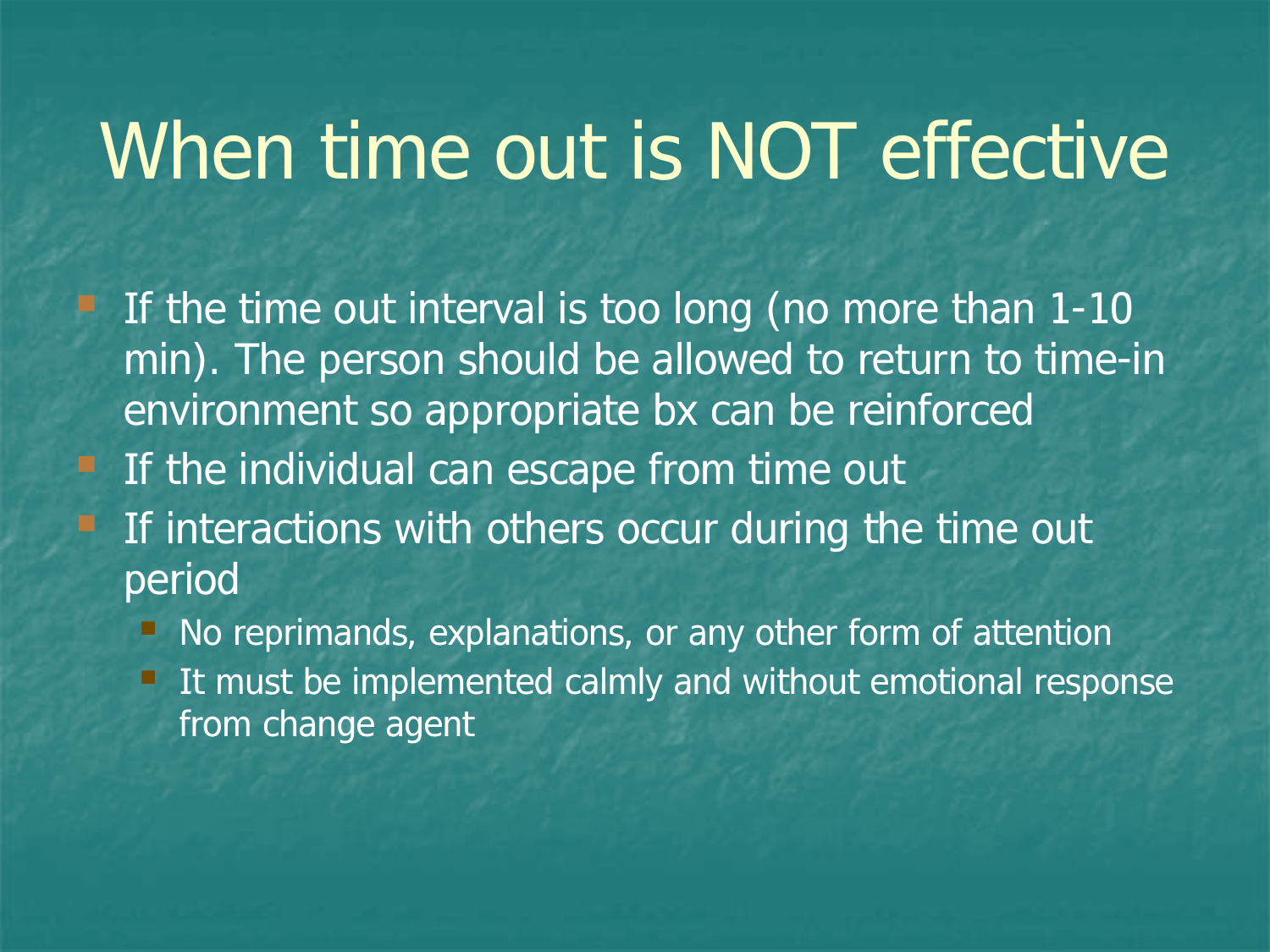

# When time out is NOT effective
If the time out interval is too long (no more than 1-10 min). The person should be allowed to return to time-in environment so appropriate bx can be reinforced
If the individual can escape from time out
If interactions with others occur during the time out period
No reprimands, explanations, or any other form of attention
It must be implemented calmly and without emotional response from change agent